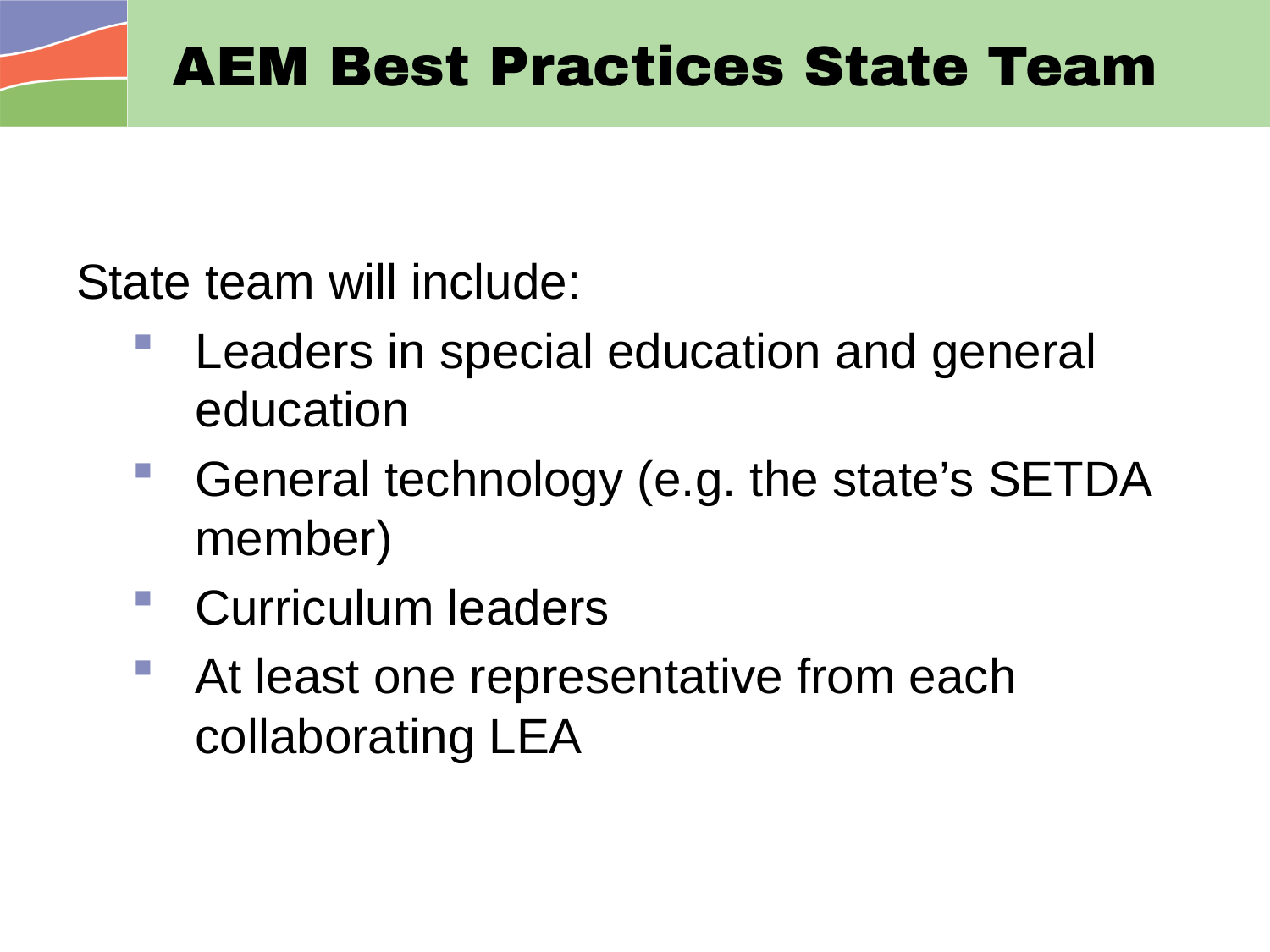

# AEM Best Practices State Team
State team will include:
Leaders in special education and general education
General technology (e.g. the state’s SETDA member)
Curriculum leaders
At least one representative from each collaborating LEA